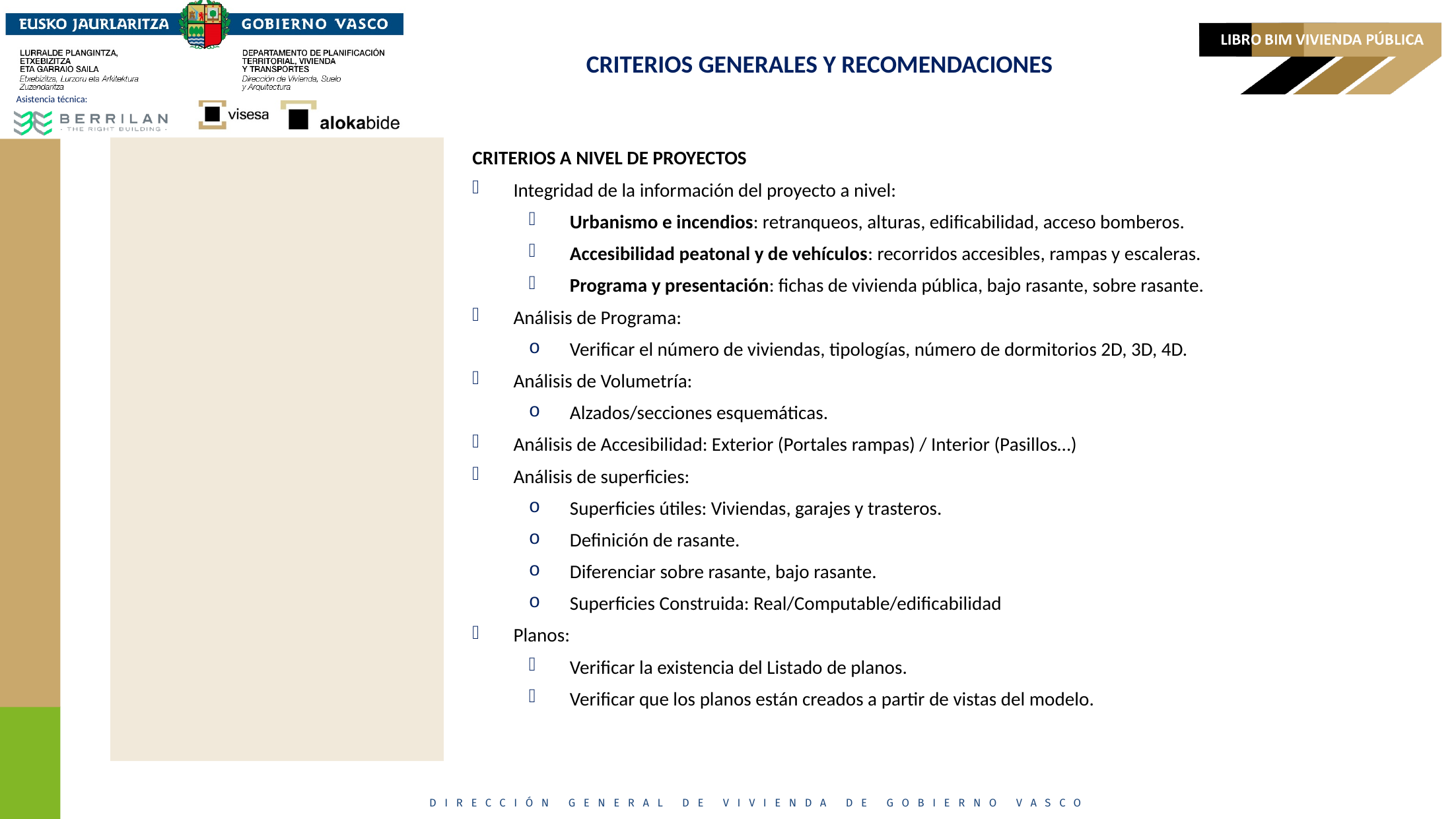

# CRITERIOS GENERALES Y RECOMENDACIONES
CRITERIOS A NIVEL DE PROYECTOS
Integridad de la información del proyecto a nivel:
Urbanismo e incendios: retranqueos, alturas, edificabilidad, acceso bomberos.
Accesibilidad peatonal y de vehículos: recorridos accesibles, rampas y escaleras.
Programa y presentación: fichas de vivienda pública, bajo rasante, sobre rasante.
Análisis de Programa:
Verificar el número de viviendas, tipologías, número de dormitorios 2D, 3D, 4D.
Análisis de Volumetría:
Alzados/secciones esquemáticas.
Análisis de Accesibilidad: Exterior (Portales rampas) / Interior (Pasillos…)
Análisis de superficies:
Superficies útiles: Viviendas, garajes y trasteros.
Definición de rasante.
Diferenciar sobre rasante, bajo rasante.
Superficies Construida: Real/Computable/edificabilidad
Planos:
Verificar la existencia del Listado de planos.
Verificar que los planos están creados a partir de vistas del modelo.